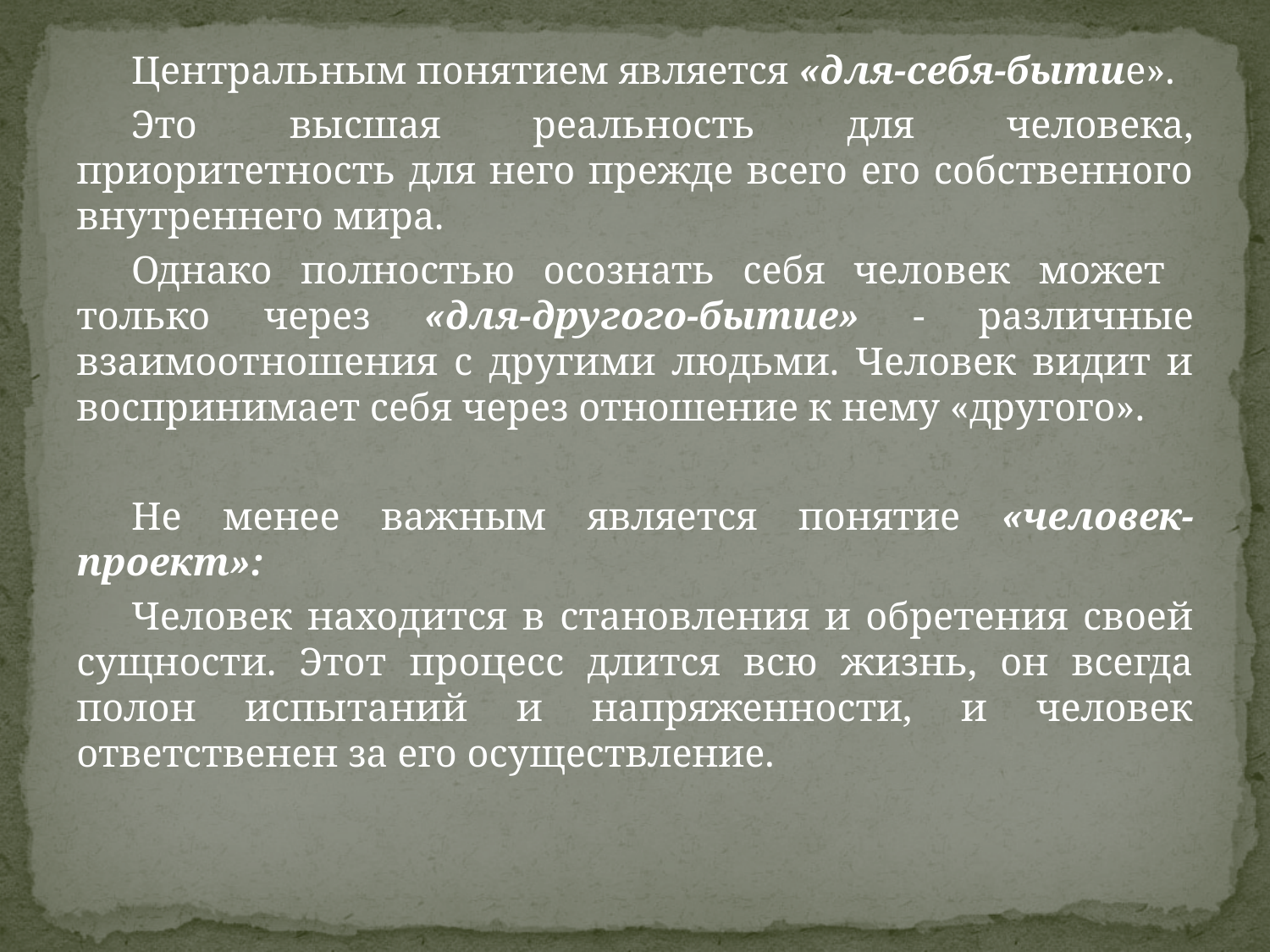

#
Центральным понятием является «для-себя-бытие».
Это высшая реальность для человека, приоритетность для него прежде всего его собственного внутреннего мира.
Однако полностью осознать себя человек может  только через «для-другого-бытие» - различные взаимоотношения с другими людьми. Человек видит и воспринимает себя через отношение к нему «другого».

Не менее важным является понятие «человек-проект»:
Человек находится в становления и обретения своей сущности. Этот процесс длится всю жизнь, он всегда полон испытаний и напряженности, и человек ответственен за его осуществление.